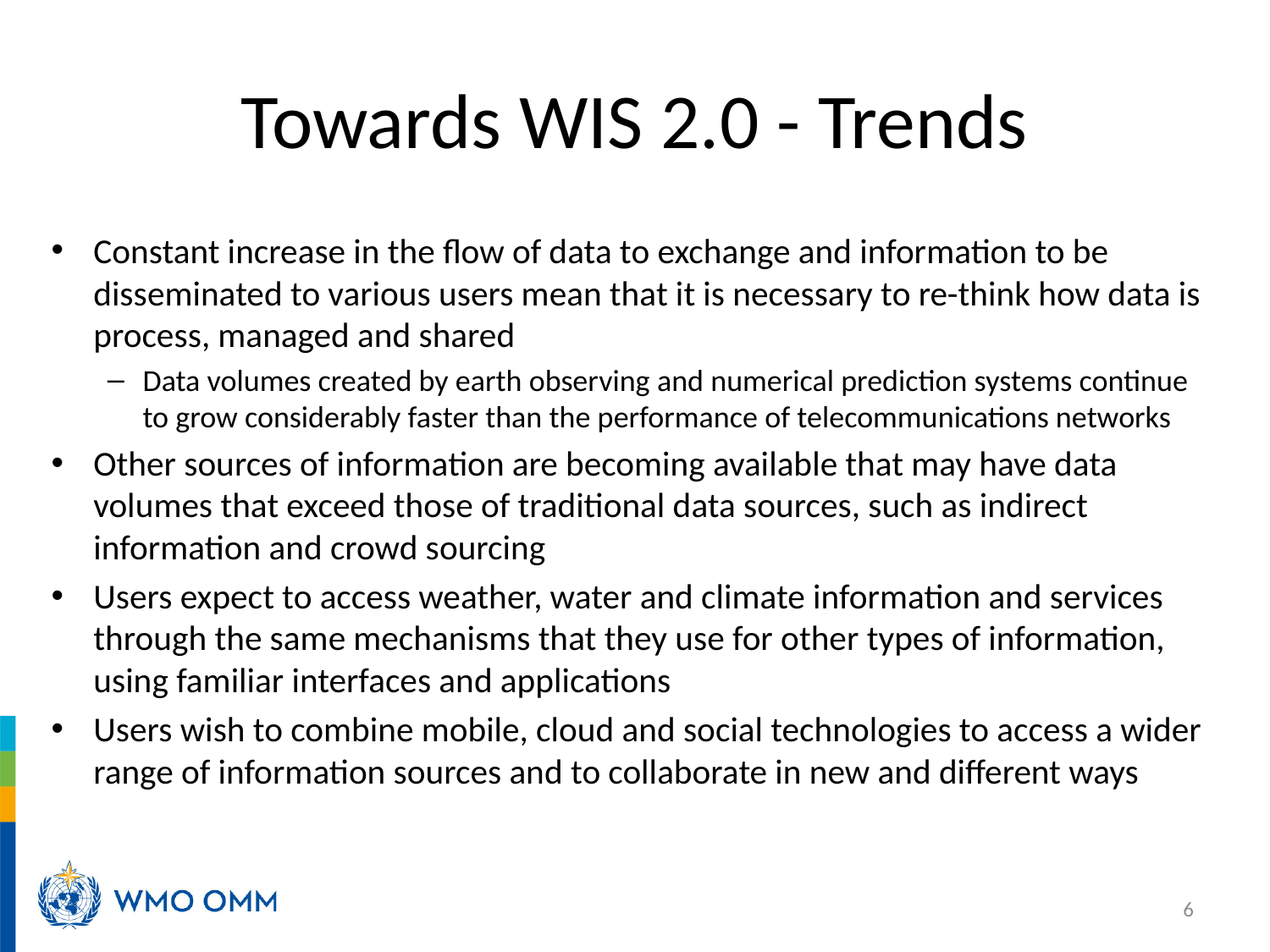

# Towards WIS 2.0 - Trends
Constant increase in the flow of data to exchange and information to be disseminated to various users mean that it is necessary to re-think how data is process, managed and shared
Data volumes created by earth observing and numerical prediction systems continue to grow considerably faster than the performance of telecommunications networks
Other sources of information are becoming available that may have data volumes that exceed those of traditional data sources, such as indirect information and crowd sourcing
Users expect to access weather, water and climate information and services through the same mechanisms that they use for other types of information, using familiar interfaces and applications
Users wish to combine mobile, cloud and social technologies to access a wider range of information sources and to collaborate in new and different ways
6